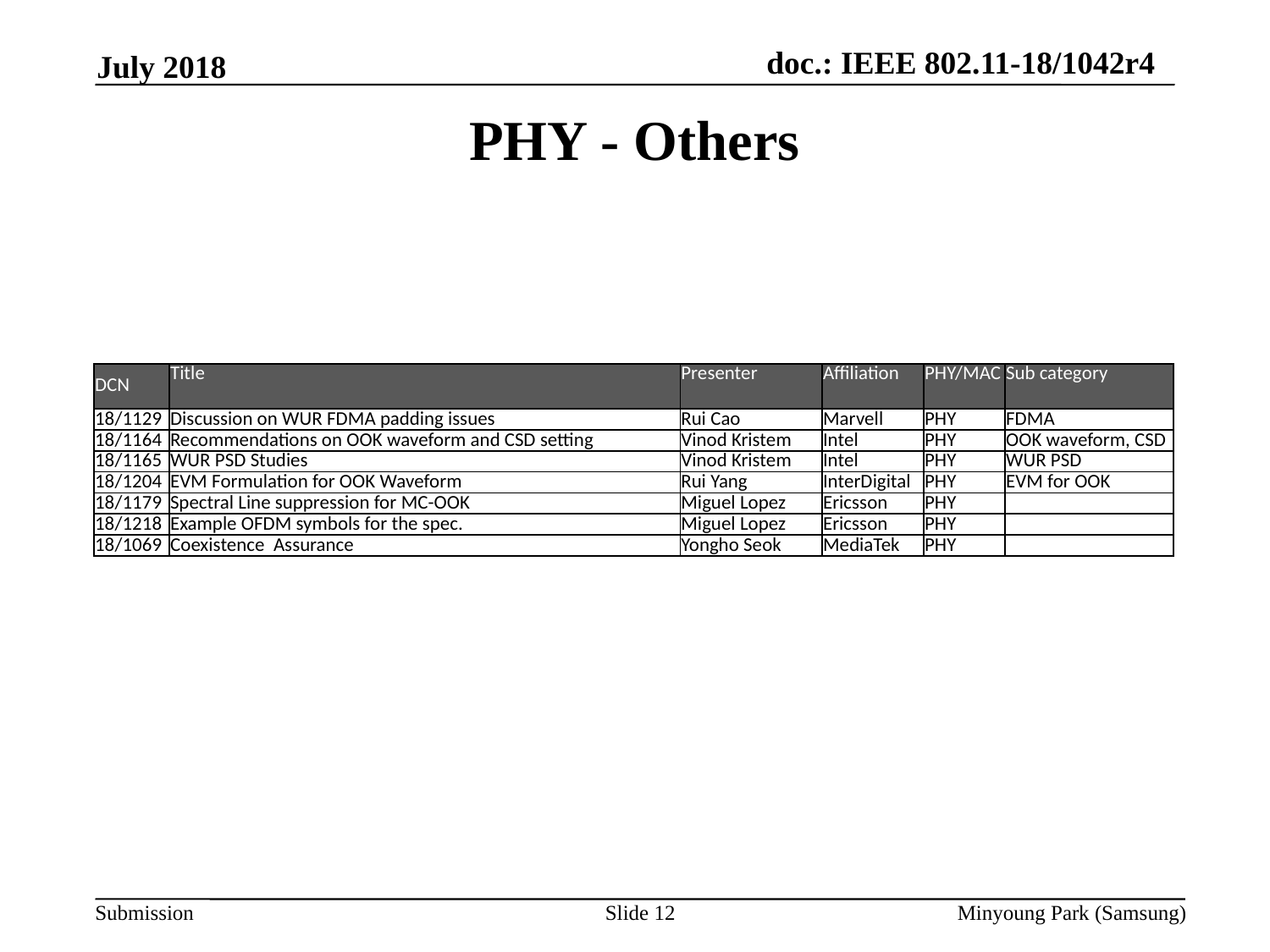

July 2018
# PHY - Others
| DCN | Title | Presenter | Affiliation | PHY/MAC | Sub category |
| --- | --- | --- | --- | --- | --- |
| 18/1129 | Discussion on WUR FDMA padding issues | Rui Cao | Marvell | PHY | FDMA |
| 18/1164 | Recommendations on OOK waveform and CSD setting | Vinod Kristem | Intel | PHY | OOK waveform, CSD |
| 18/1165 | WUR PSD Studies | Vinod Kristem | Intel | PHY | WUR PSD |
| 18/1204 | EVM Formulation for OOK Waveform | Rui Yang | InterDigital | PHY | EVM for OOK |
| 18/1179 | Spectral Line suppression for MC-OOK | Miguel Lopez | Ericsson | PHY |  |
| 18/1218 | Example OFDM symbols for the spec. | Miguel Lopez | Ericsson | PHY |  |
| 18/1069 | Coexistence Assurance | Yongho Seok | MediaTek | PHY |  |
Slide 12
Minyoung Park (Samsung)